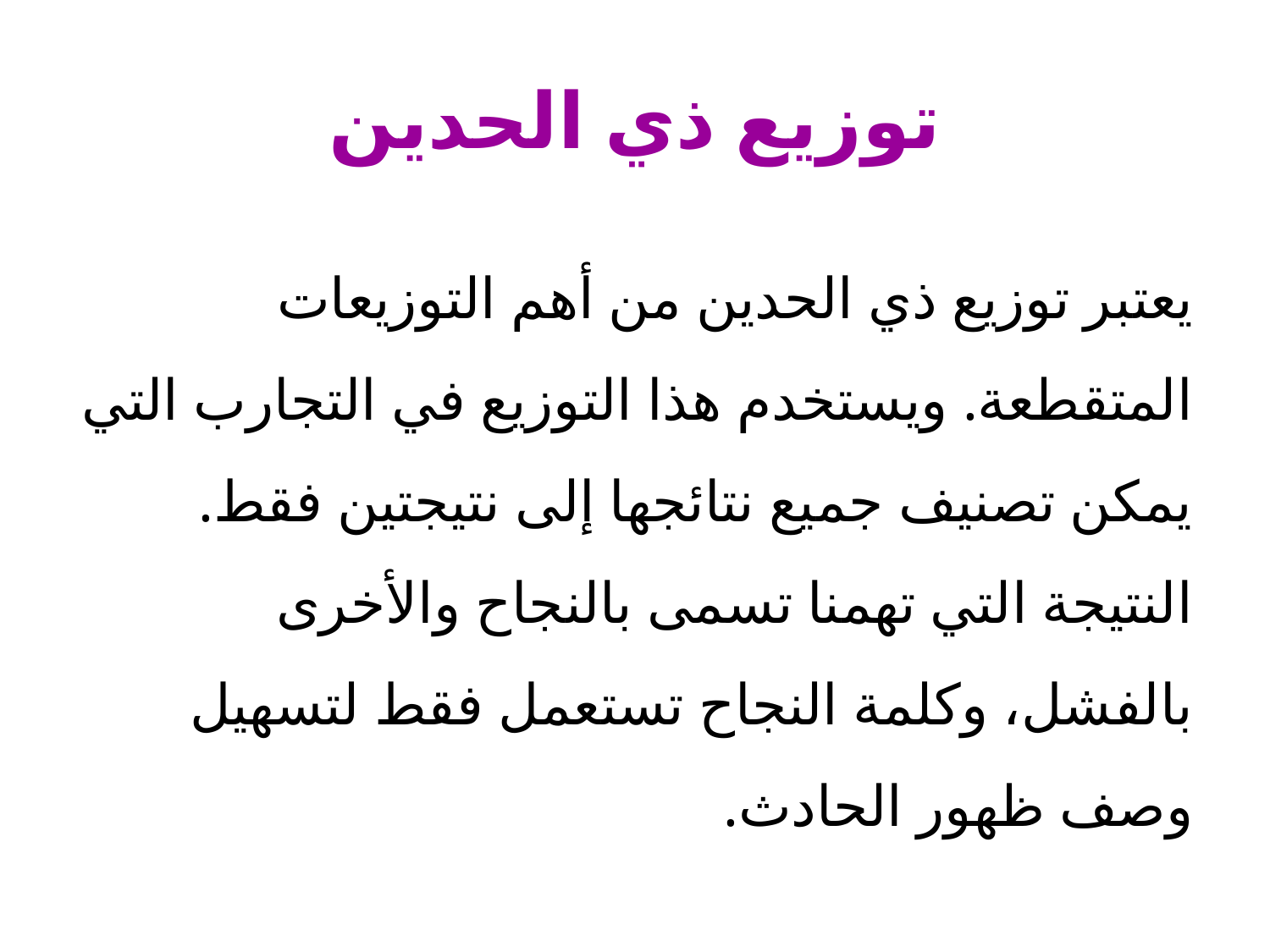

# توزيع ذي الحدين
يعتبر توزيع ذي الحدين من أهم التوزيعات المتقطعة. ويستخدم هذا التوزيع في التجارب التي يمكن تصنيف جميع نتائجها إلى نتيجتين فقط. النتيجة التي تهمنا تسمى بالنجاح والأخرى بالفشل، وكلمة النجاح تستعمل فقط لتسهيل وصف ظهور الحادث.